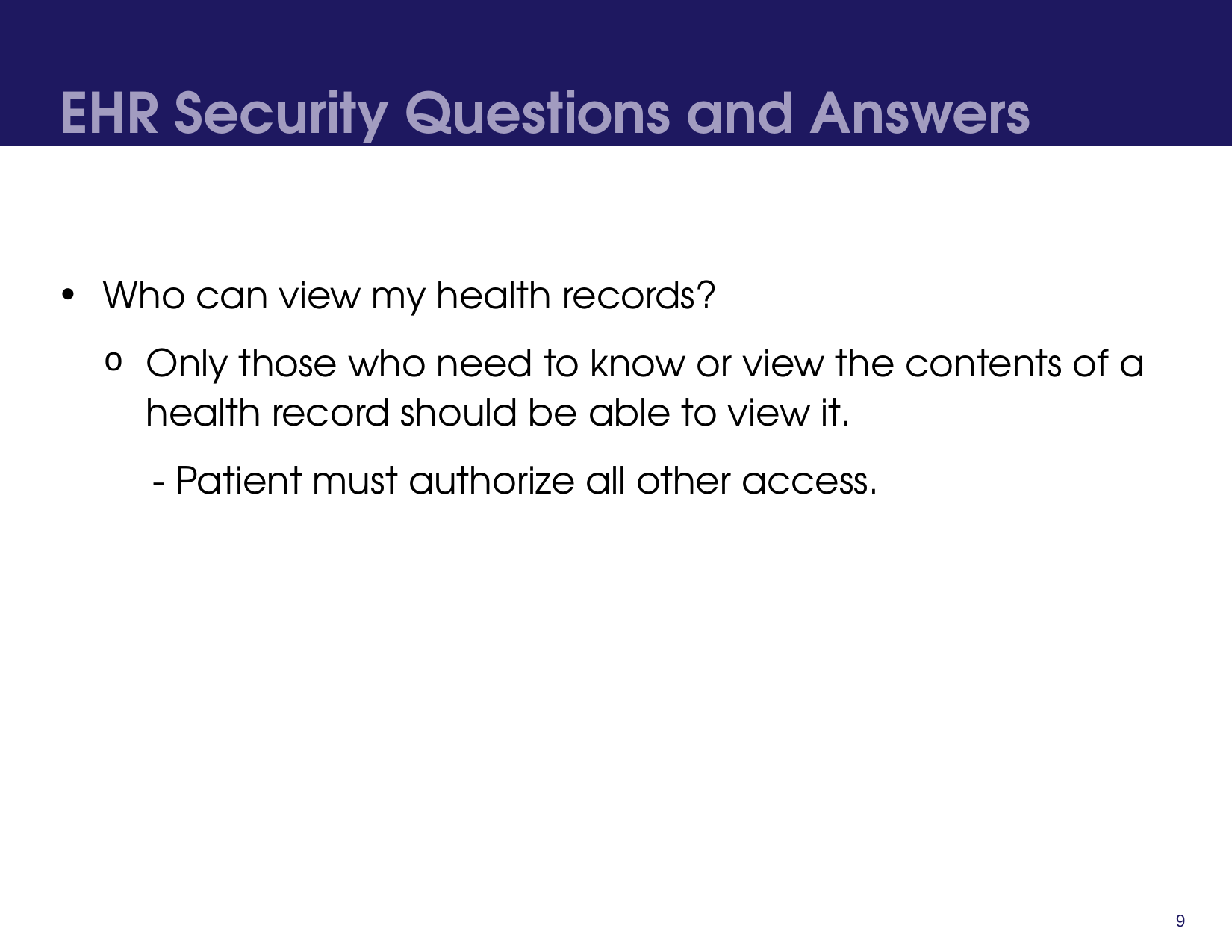

# EHR Security Questions and Answers
Who can view my health records?
Only those who need to know or view the contents of a health record should be able to view it.
- Patient must authorize all other access.
9